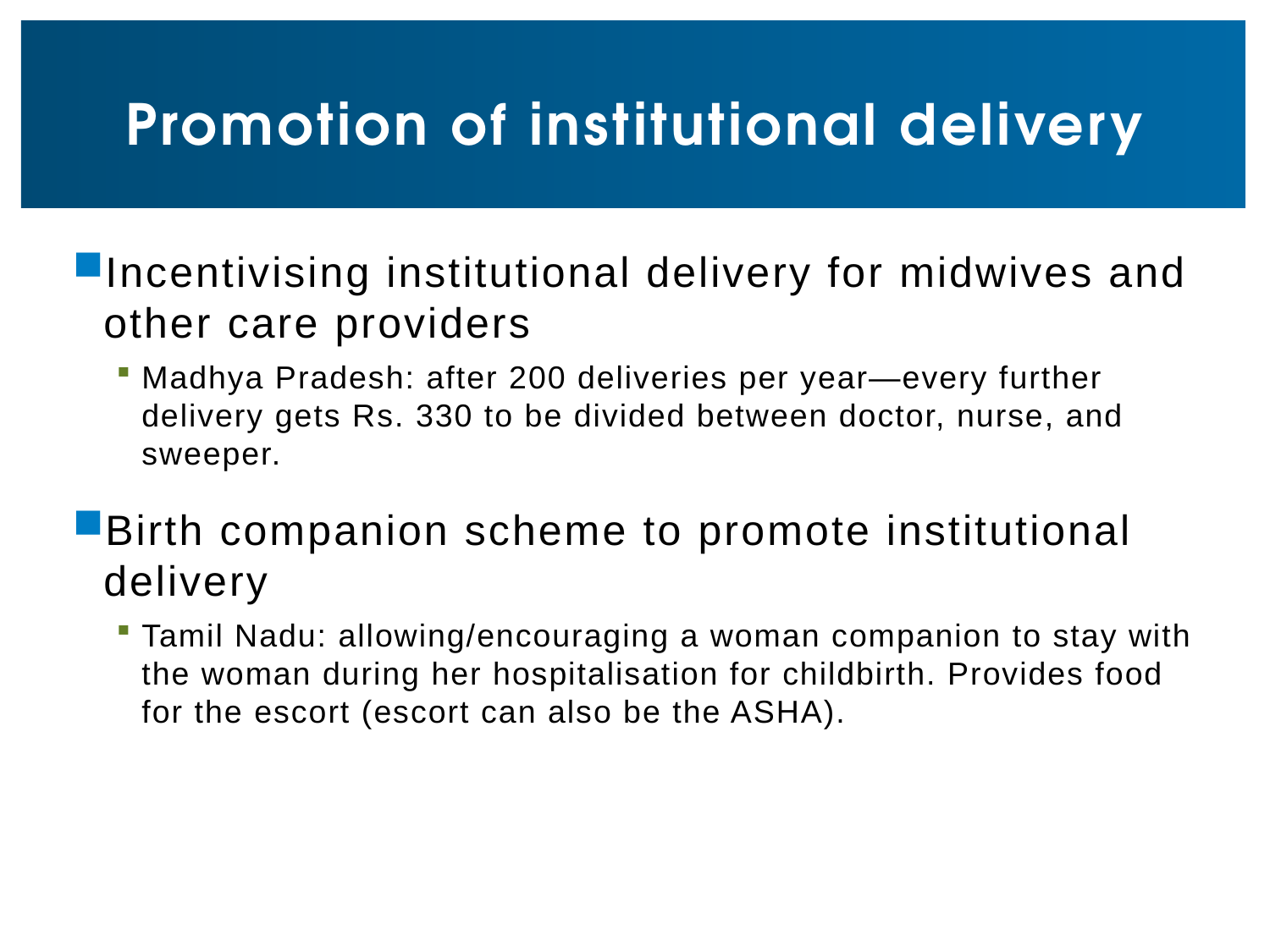

# Promotion of institutional delivery
Incentivising institutional delivery for midwives and other care providers
Madhya Pradesh: after 200 deliveries per year—every further delivery gets Rs. 330 to be divided between doctor, nurse, and sweeper.
Birth companion scheme to promote institutional delivery
Tamil Nadu: allowing/encouraging a woman companion to stay with the woman during her hospitalisation for childbirth. Provides food for the escort (escort can also be the ASHA).